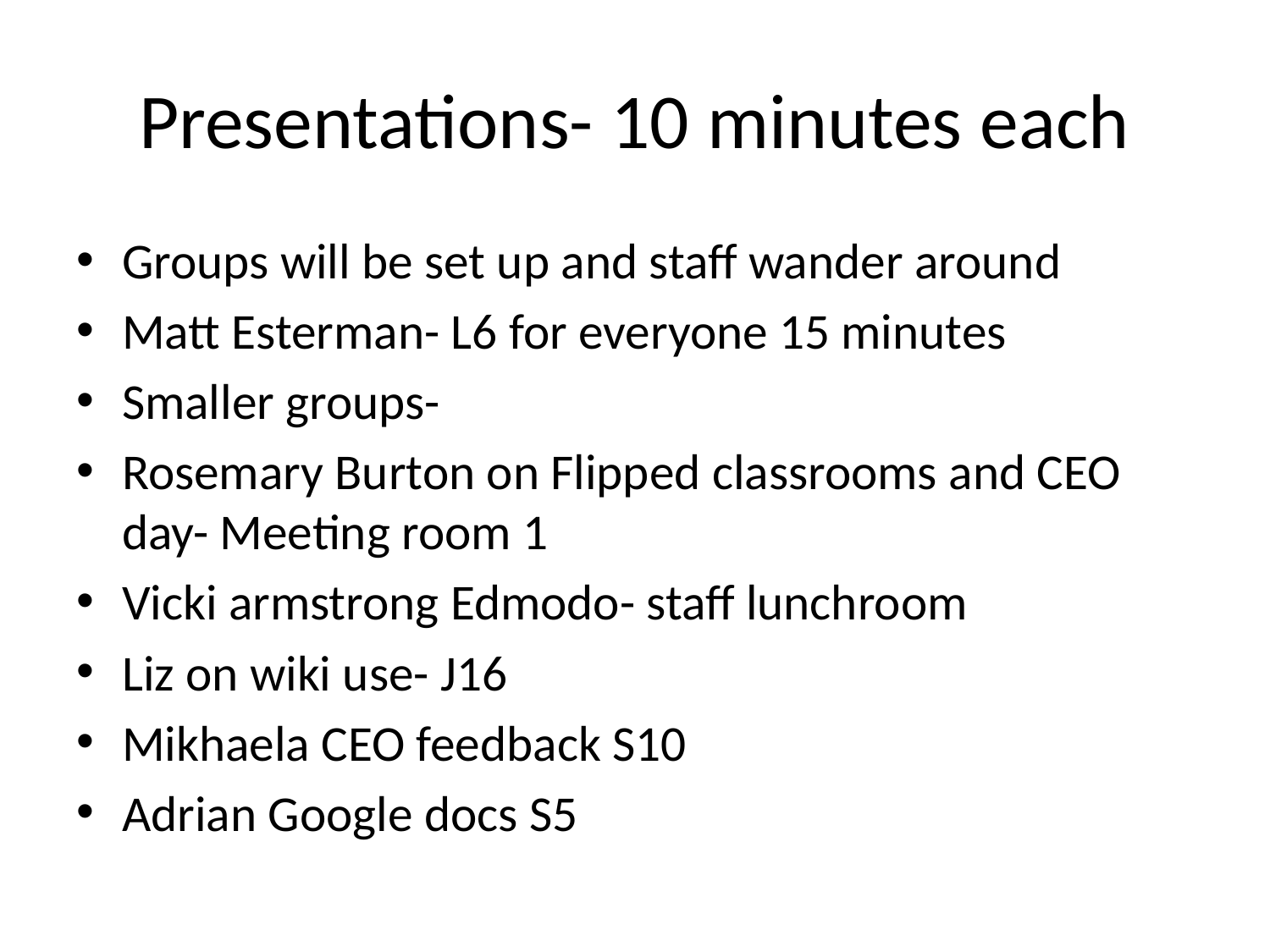

# Presentations- 10 minutes each
Groups will be set up and staff wander around
Matt Esterman- L6 for everyone 15 minutes
Smaller groups-
Rosemary Burton on Flipped classrooms and CEO day- Meeting room 1
Vicki armstrong Edmodo- staff lunchroom
Liz on wiki use- J16
Mikhaela CEO feedback S10
Adrian Google docs S5